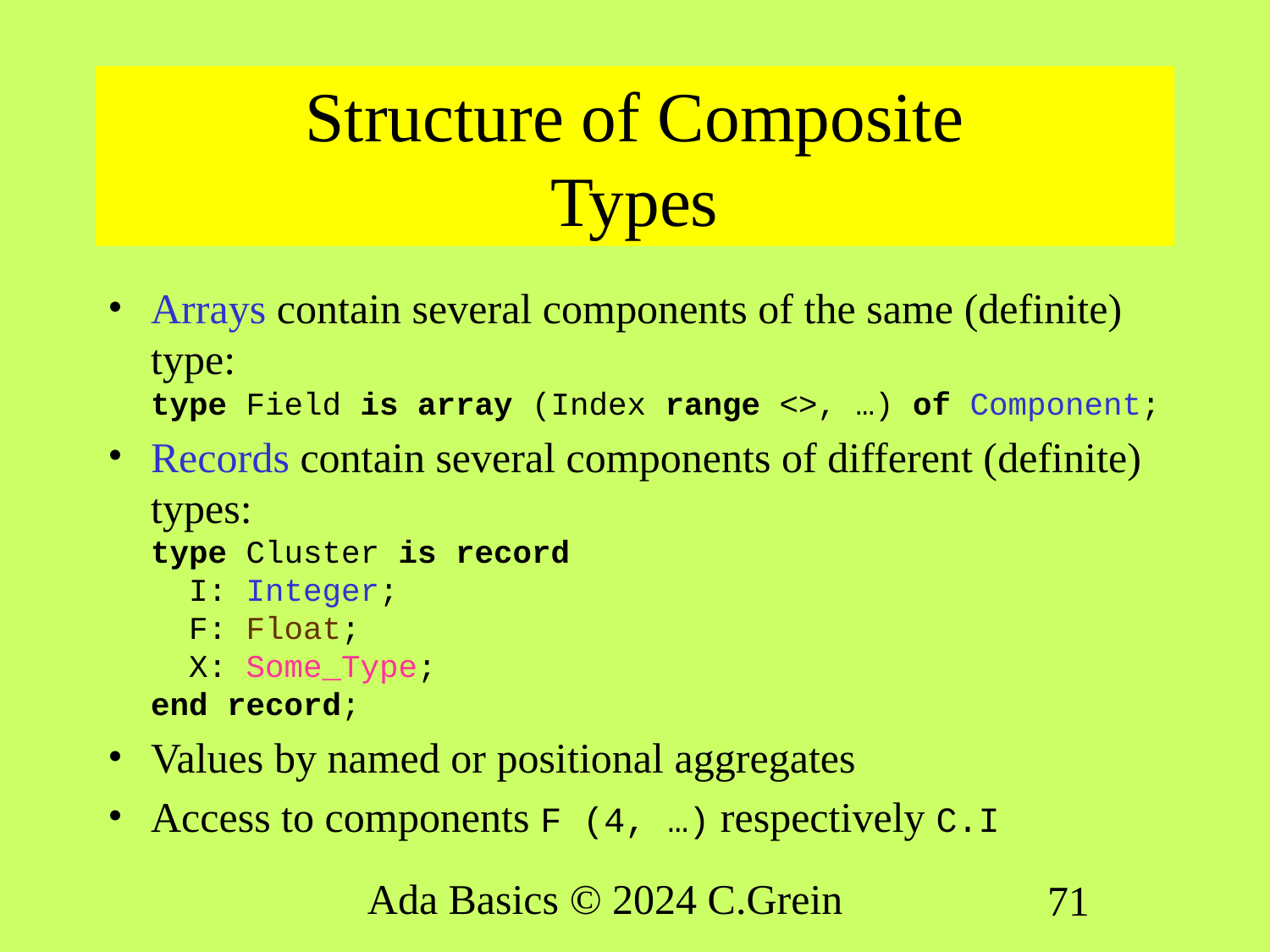

# Structure of Composite Types
Arrays contain several components of the same (definite) type:
type Field is array (Index range <>, …) of Component;
Records contain several components of different (definite) types:
type Cluster is record
  I: Integer;
  F: Float;
  X: Some_Type;
end record;
Values by named or positional aggregates
Access to components F (4, …) respectively C.I
Ada Basics © 2024 C.Grein
71